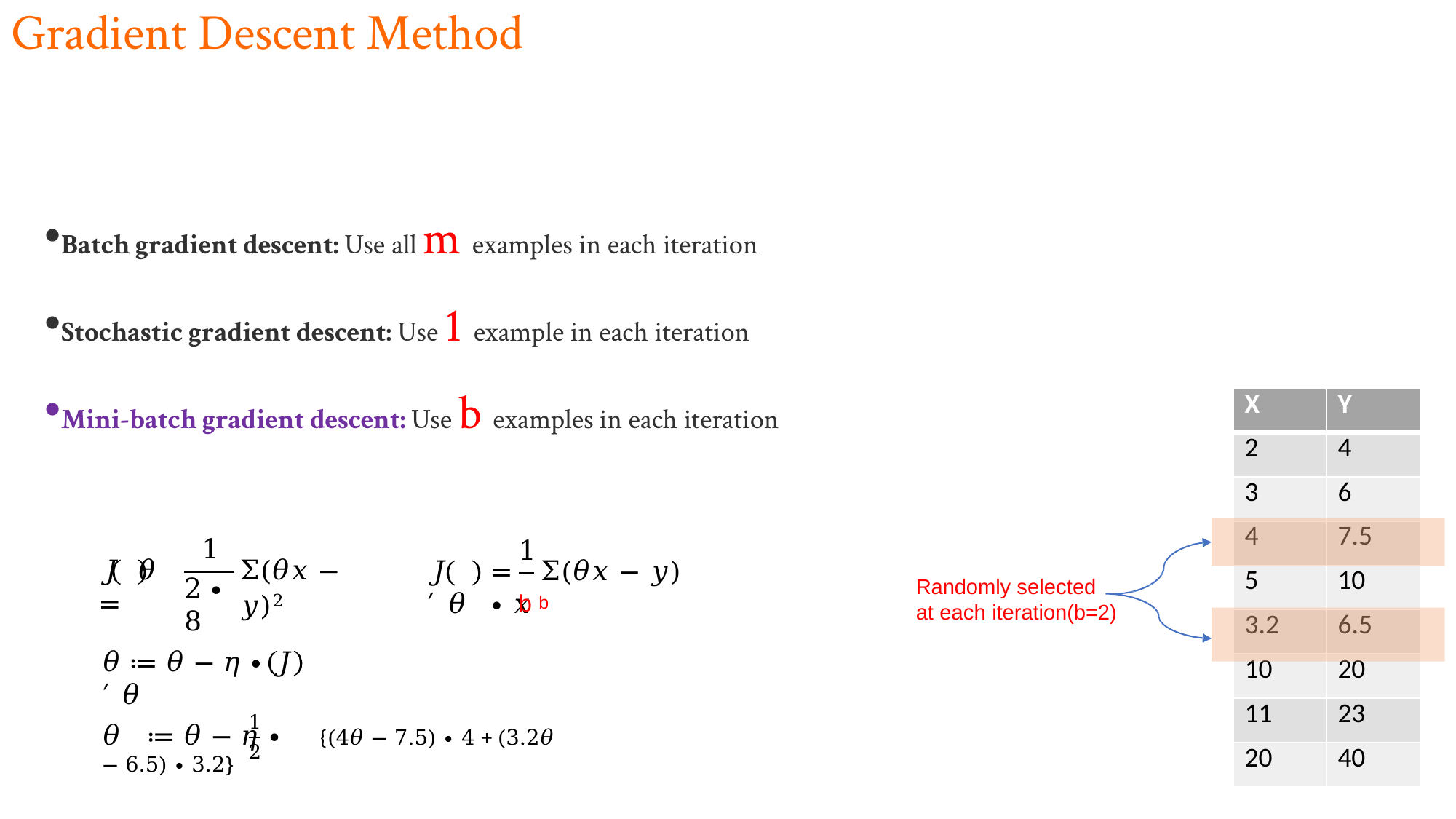

# Gradient Descent Method
Batch gradient descent: Use all m examples in each iteration
Stochastic gradient descent: Use 1 example in each iteration
Mini-batch gradient descent: Use b examples in each iteration
| X | Y |
| --- | --- |
| 2 | 4 |
| 3 | 6 |
| 4 | 7.5 |
| 5 | 10 |
| 3.2 | 6.5 |
| 10 | 20 |
| 11 | 23 |
| 20 | 40 |

1
𝐽  𝜃	=
Σ(𝜃𝑥 − 𝑦)2

2 ∙ 8

1
𝐽′ 𝜃
=	Σ(𝜃𝑥 − 𝑦) ∙ 𝑥

b b

Randomly selected  at each iteration(b=2)

𝜃 ≔ 𝜃 − 𝜂 ∙ 𝐽′ 𝜃

1
𝜃   ≔ 𝜃 − 𝜂 ∙	{(4𝜃 − 7.5) ∙ 4 + (3.2𝜃 − 6.5) ∙ 3.2}

2